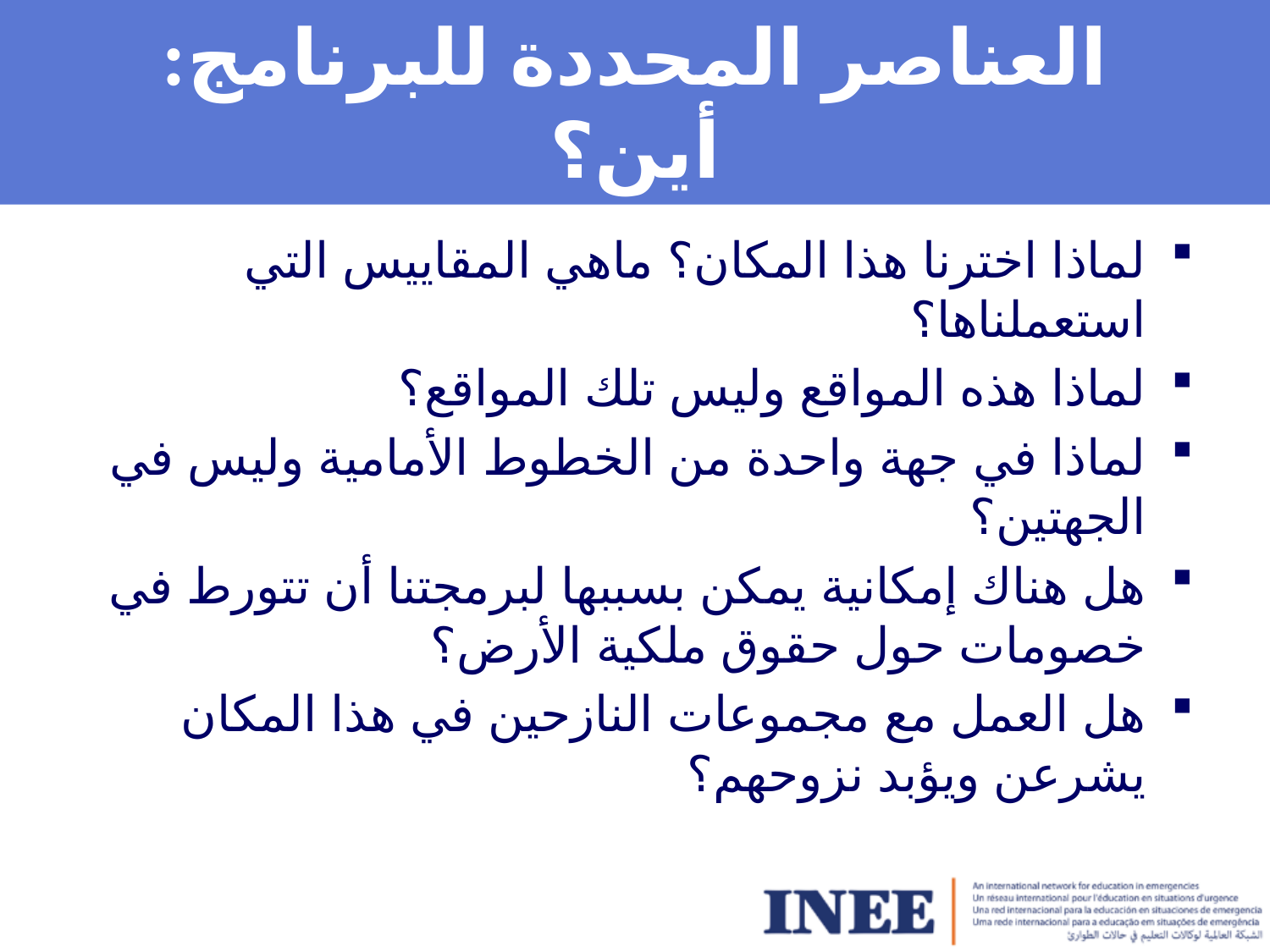

# العناصر المحددة للبرنامج: أين؟
لماذا اخترنا هذا المكان؟ ماهي المقاييس التي استعملناها؟
لماذا هذه المواقع وليس تلك المواقع؟
لماذا في جهة واحدة من الخطوط الأمامية وليس في الجهتين؟
هل هناك إمكانية يمكن بسببها لبرمجتنا أن تتورط في خصومات حول حقوق ملكية الأرض؟
هل العمل مع مجموعات النازحين في هذا المكان يشرعن ويؤبد نزوحهم؟